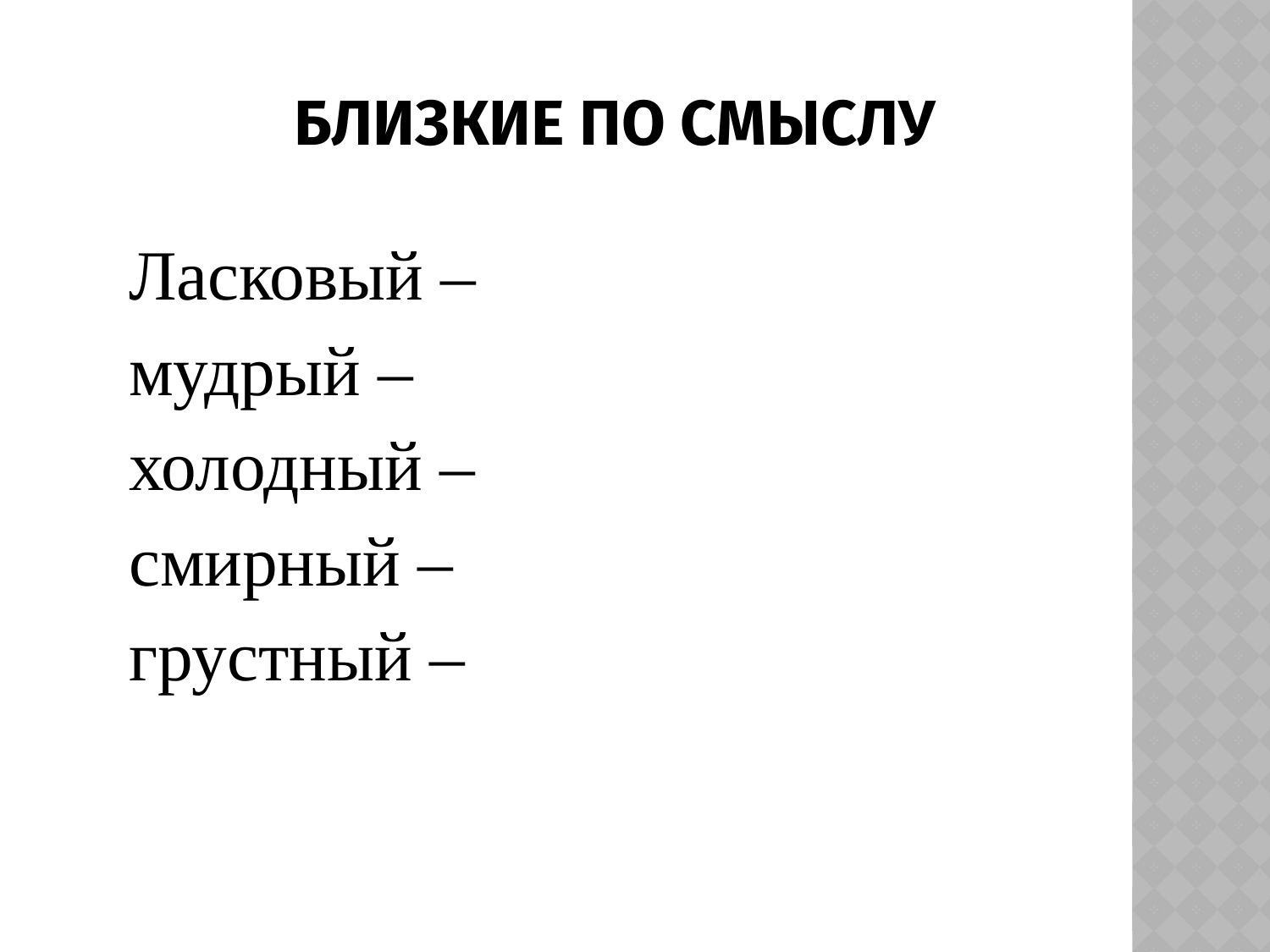

# Близкие по смыслу
   Ласковый –
   мудрый –
   холодный –
   смирный –
   грустный –